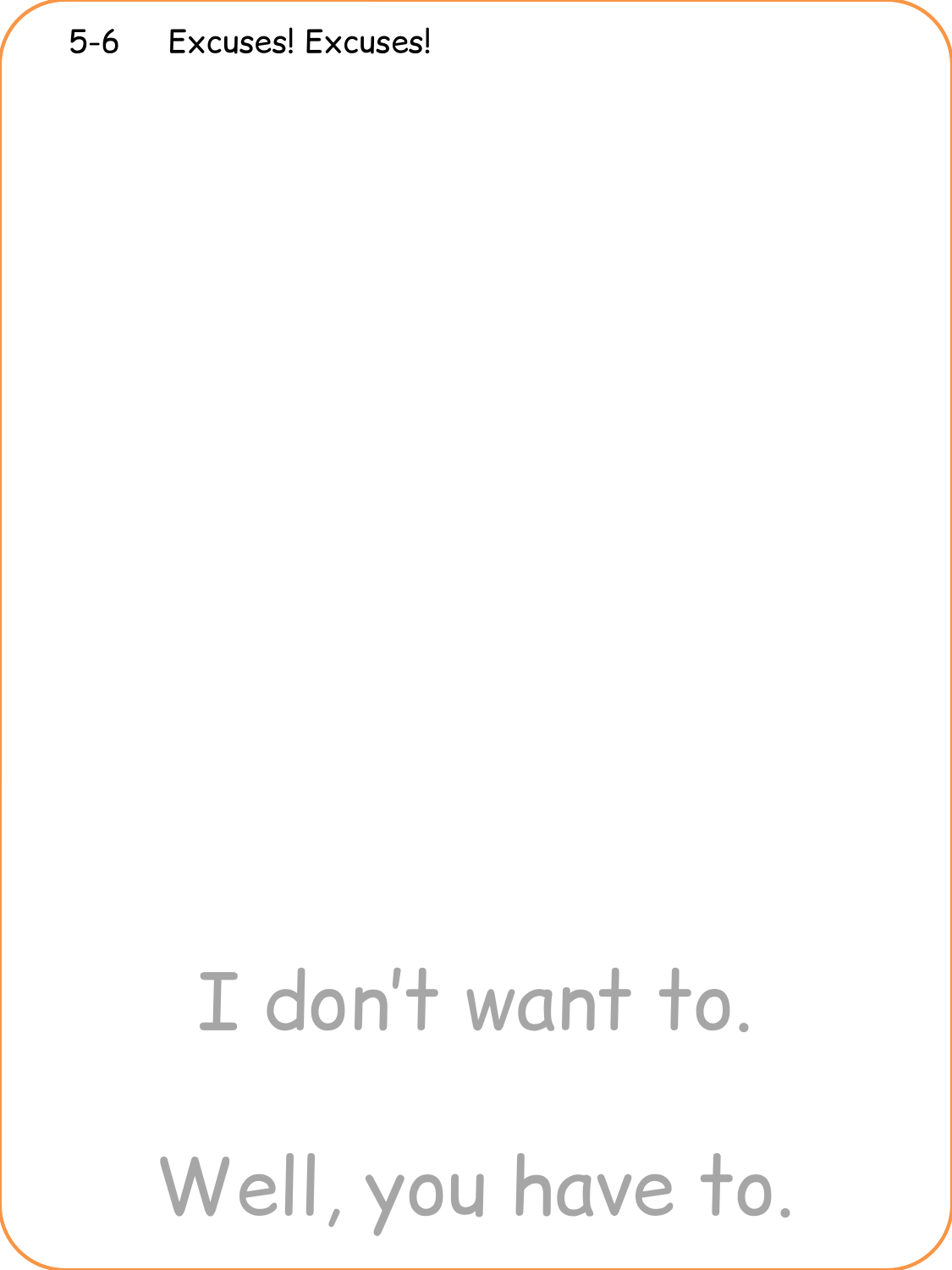

5-6　Excuses! Excuses!
I don’t want to.

Well, you have to.